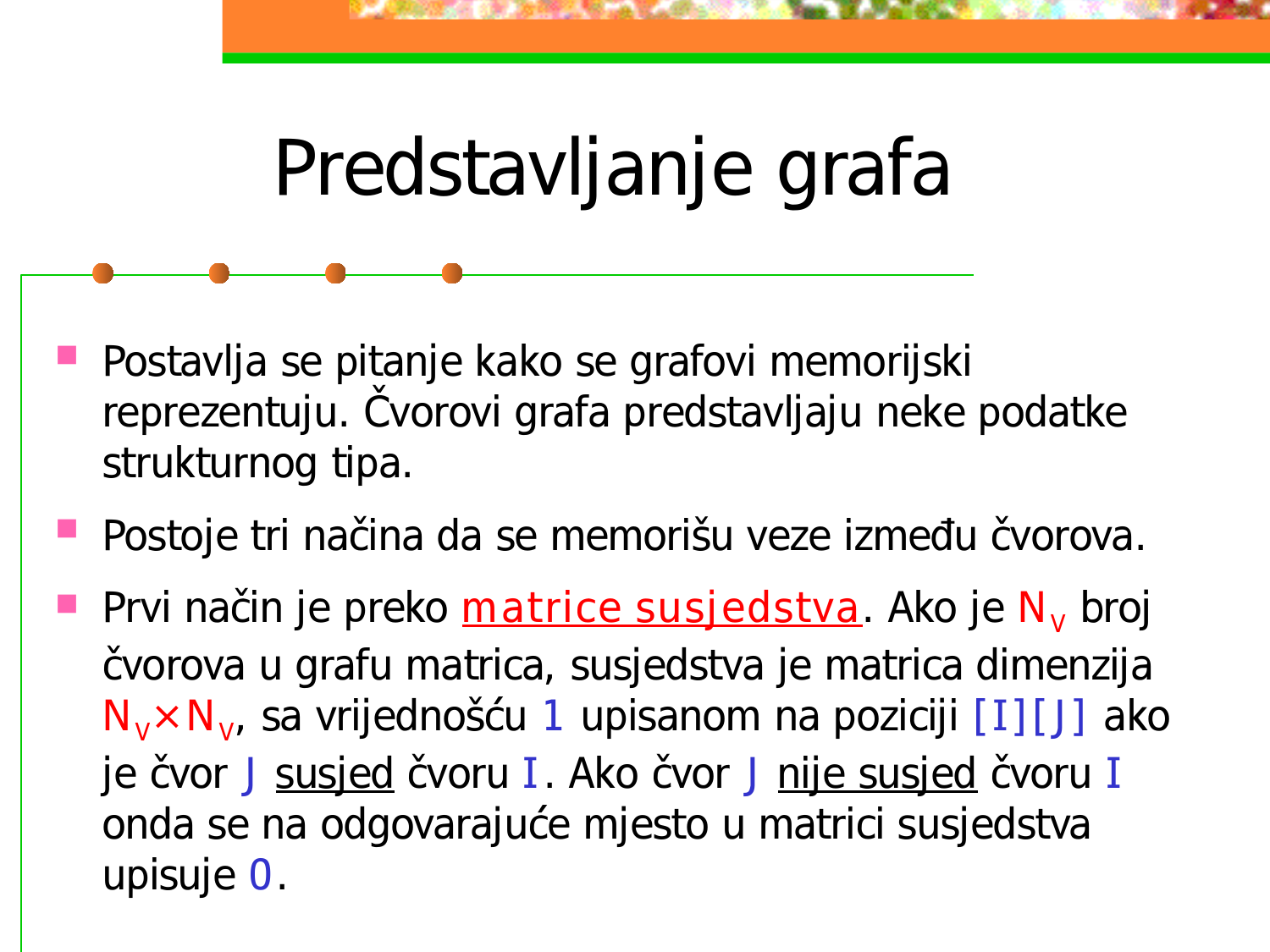

# Predstavljanje grafa
Postavlja se pitanje kako se grafovi memorijski reprezentuju. Čvorovi grafa predstavljaju neke podatke strukturnog tipa.
Postoje tri načina da se memorišu veze između čvorova.
Prvi način je preko matrice susjedstva. Ako je NV broj čvorova u grafu matrica, susjedstva je matrica dimenzija NV×NV, sa vrijednošću 1 upisanom na poziciji [I][J] ako je čvor J susjed čvoru I. Ako čvor J nije susjed čvoru I onda se na odgovarajuće mjesto u matrici susjedstva upisuje 0.